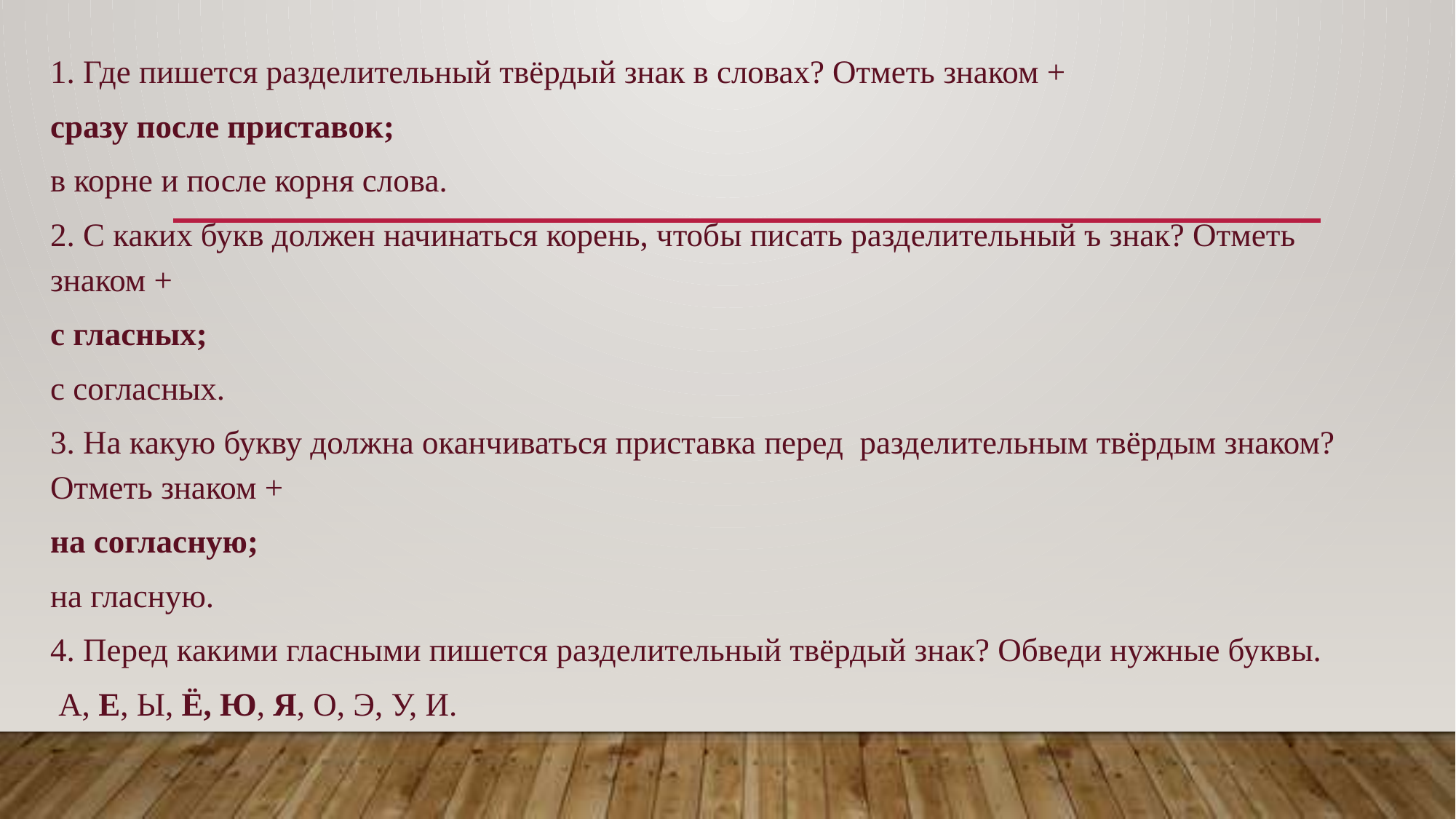

1. Где пишется разделительный твёрдый знак в словах? Отметь знаком +
сразу после приставок;
в корне и после корня слова.
2. С каких букв должен начинаться корень, чтобы писать разделительный ъ знак? Отметь знаком +
с гласных;
с согласных.
3. На какую букву должна оканчиваться приставка перед  разделительным твёрдым знаком? Отметь знаком +
на согласную;
на гласную.
4. Перед какими гласными пишется разделительный твёрдый знак? Обведи нужные буквы.
 А, Е, Ы, Ё, Ю, Я, О, Э, У, И.